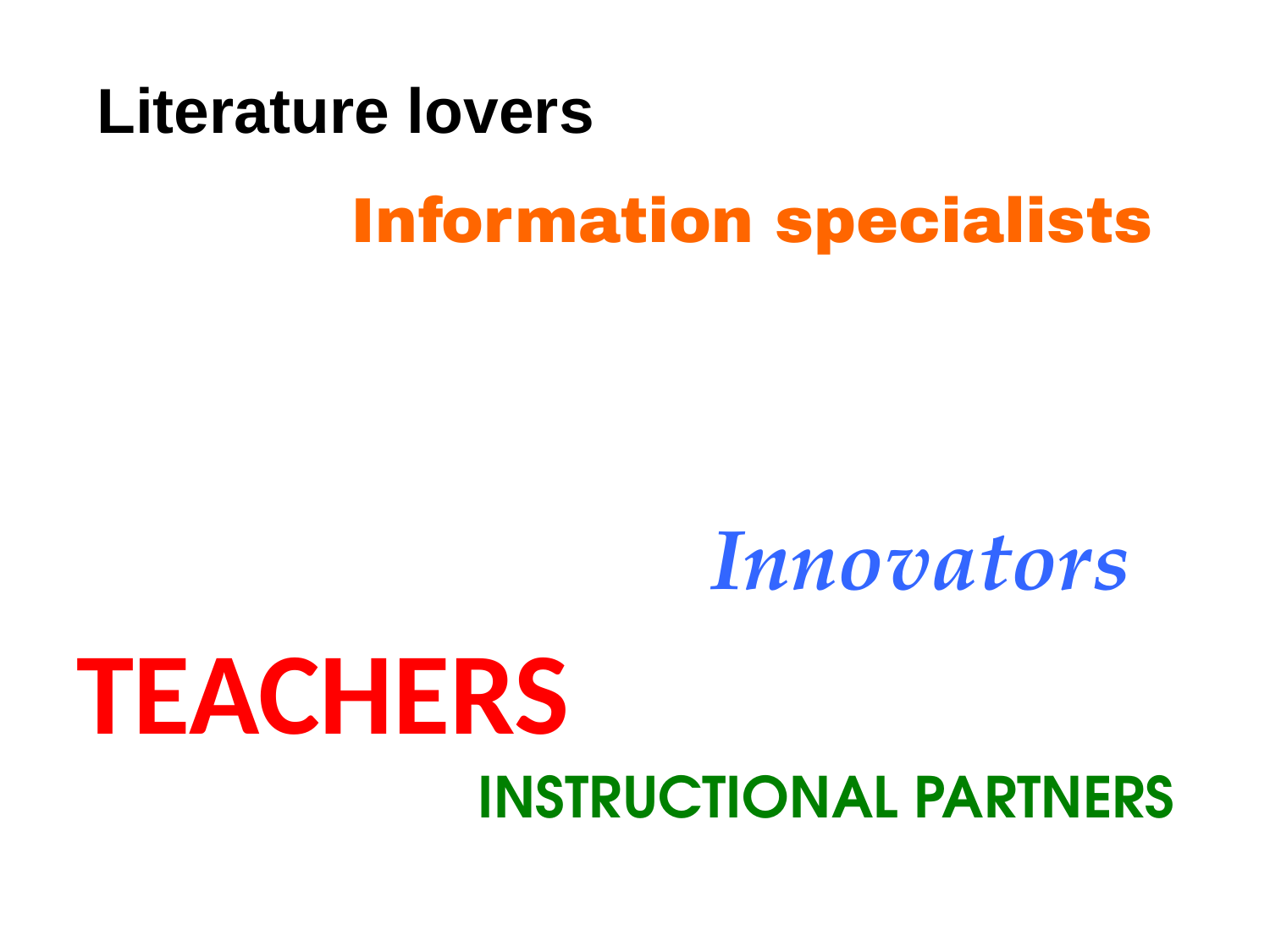

Literature lovers
Information specialists
Innovators
# TEACHERS
INSTRUCTIONAL PARTNERS